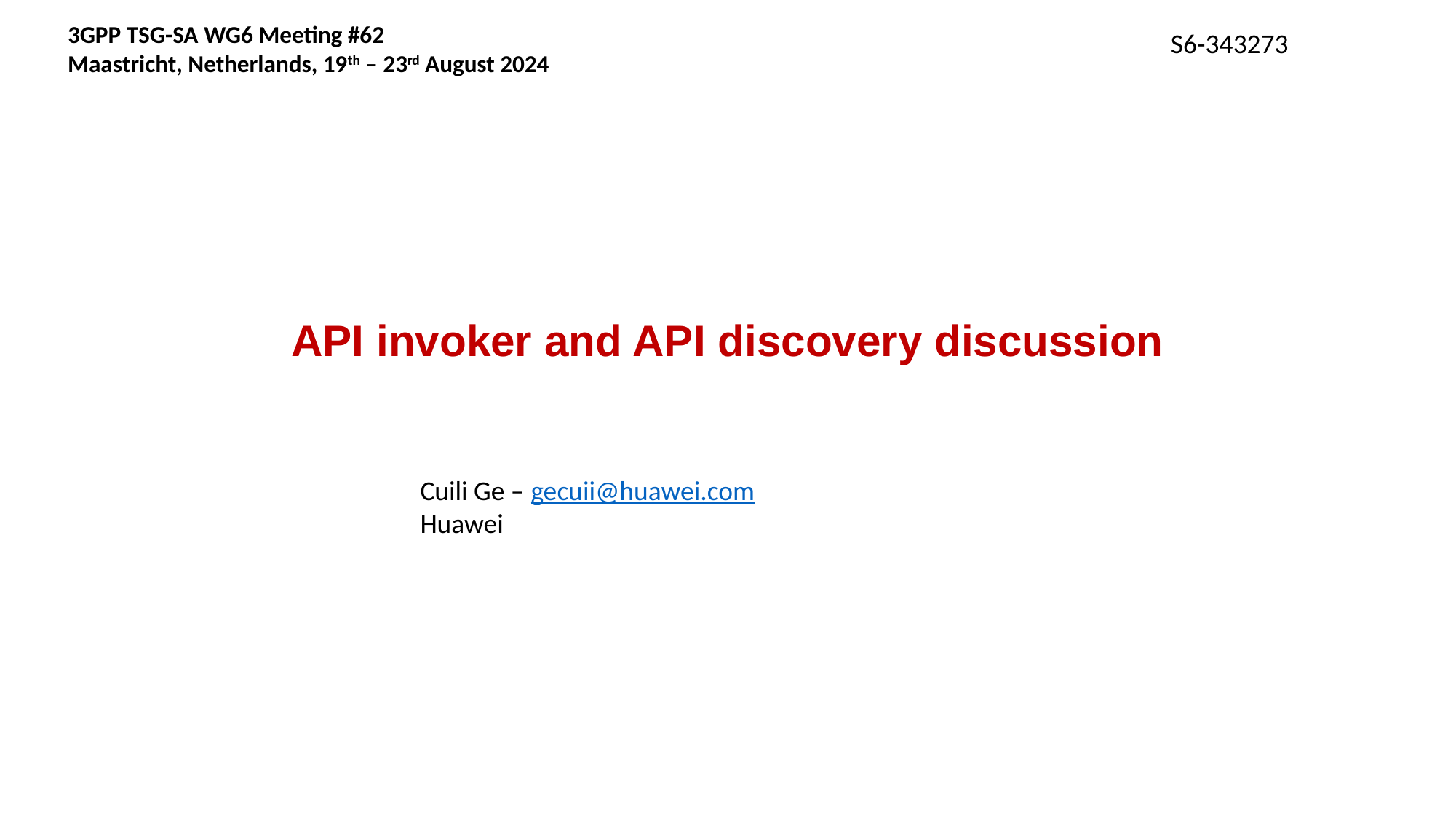

3GPP TSG-SA WG6 Meeting #62
Maastricht, Netherlands, 19th – 23rd August 2024
S6-343273
# API invoker and API discovery discussion
Cuili Ge – gecuii@huawei.com
Huawei